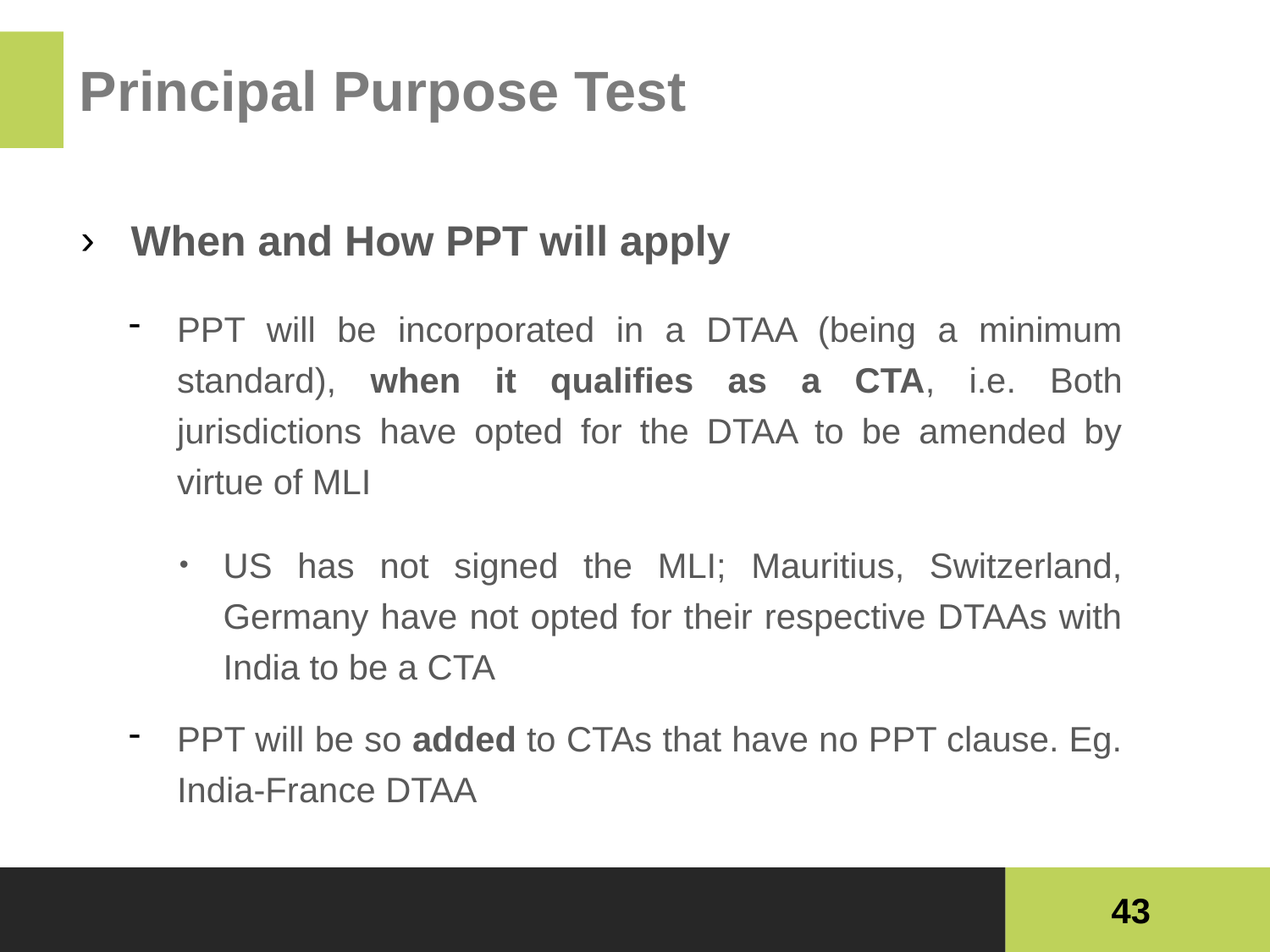

# Principal Purpose Test
When and How PPT will apply
PPT will be incorporated in a DTAA (being a minimum standard), when it qualifies as a CTA, i.e. Both jurisdictions have opted for the DTAA to be amended by virtue of MLI
US has not signed the MLI; Mauritius, Switzerland, Germany have not opted for their respective DTAAs with India to be a CTA
PPT will be so added to CTAs that have no PPT clause. Eg. India-France DTAA